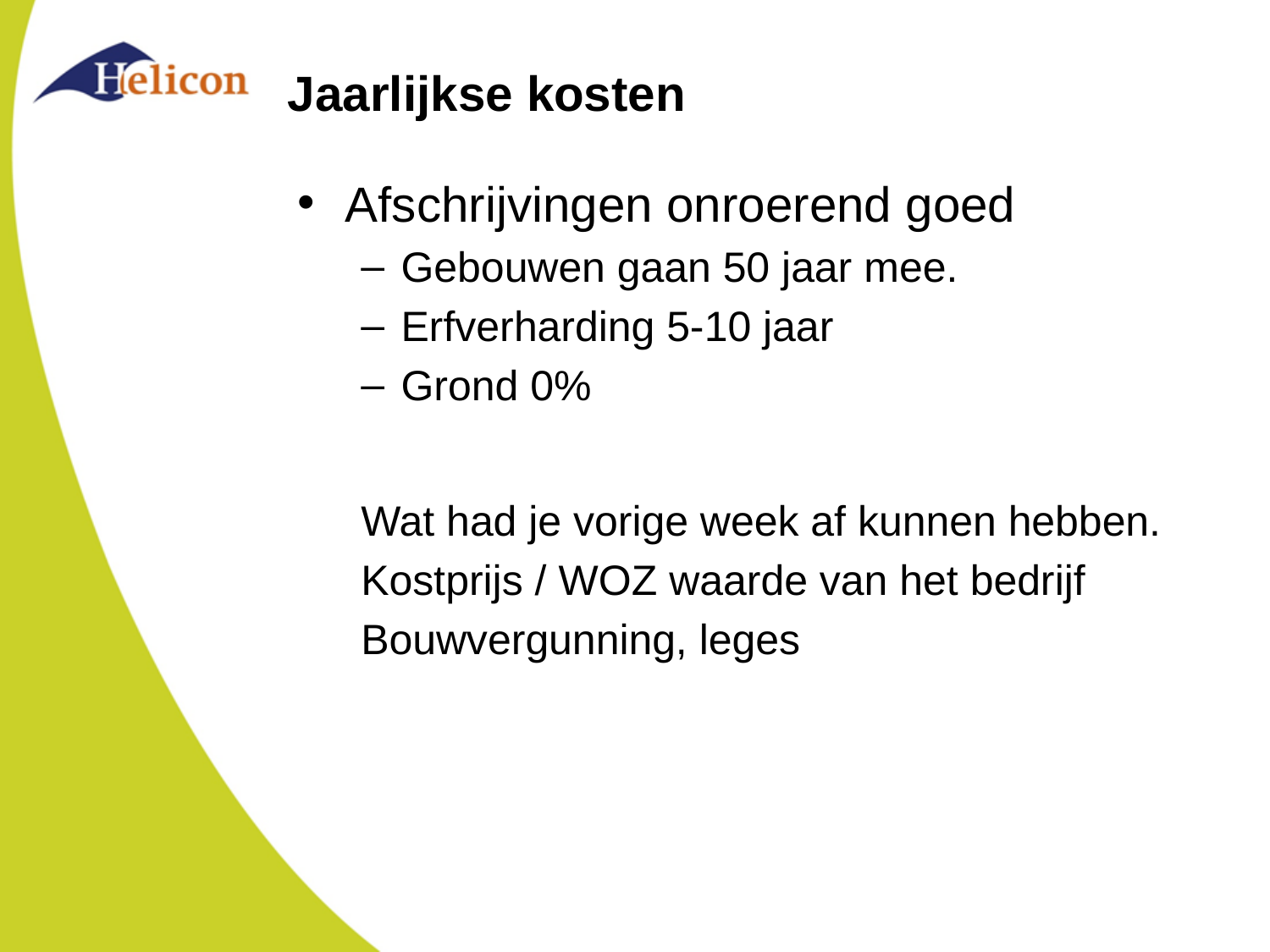

# Jaarlijkse kosten
Afschrijvingen onroerend goed
Gebouwen gaan 50 jaar mee.
Erfverharding 5-10 jaar
Grond 0%

Wat had je vorige week af kunnen hebben.
Kostprijs / WOZ waarde van het bedrijf
Bouwvergunning, leges